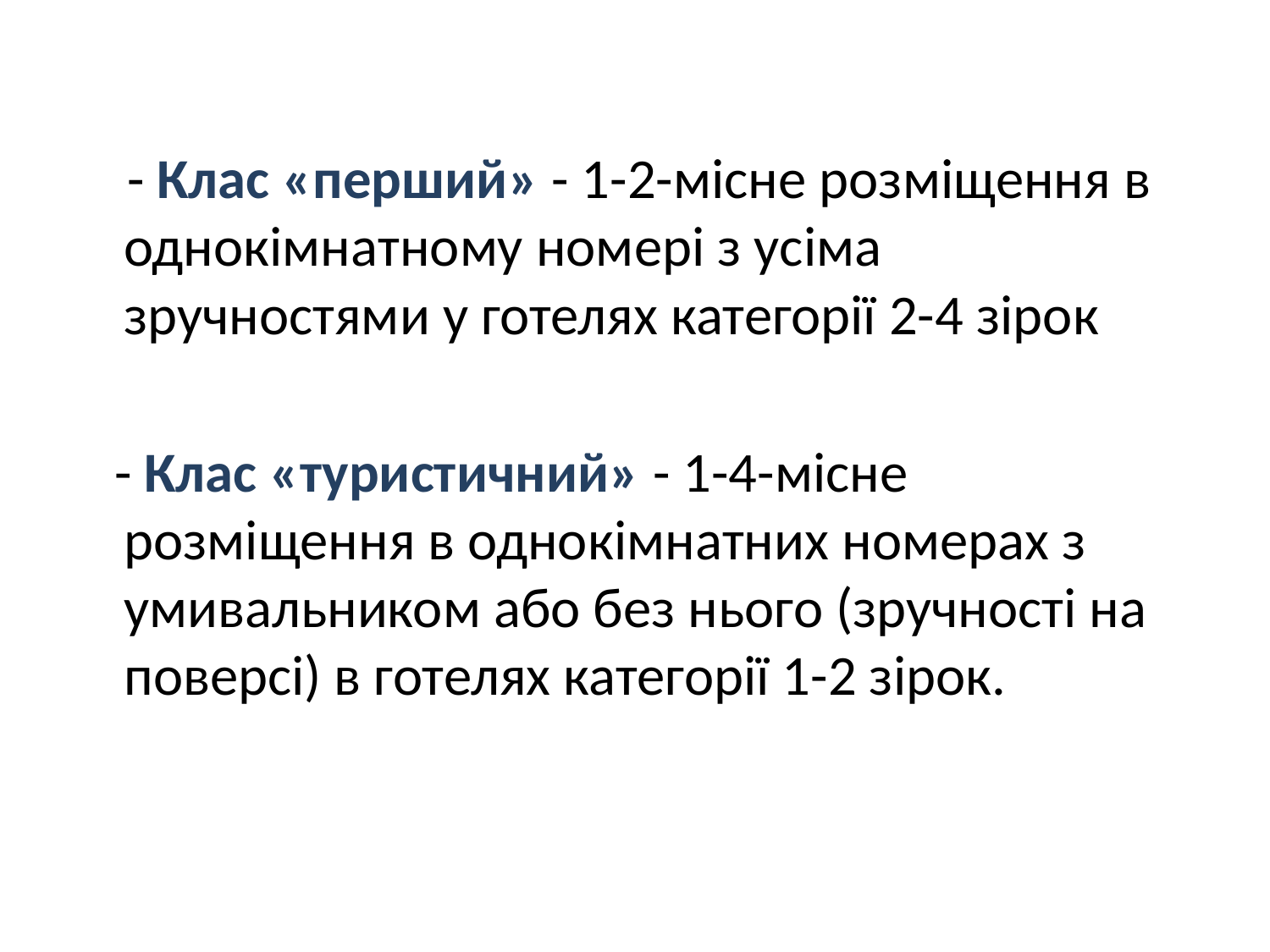

- Клас «перший» - 1-2-місне розміщення в однокімнатному номері з усіма зручностями у готелях категорії 2-4 зірок

   - Клас «туристичний» - 1-4-місне розміщення в однокімнатних номерах з умивальником або без нього (зручності на поверсі) в готелях категорії 1-2 зірок.